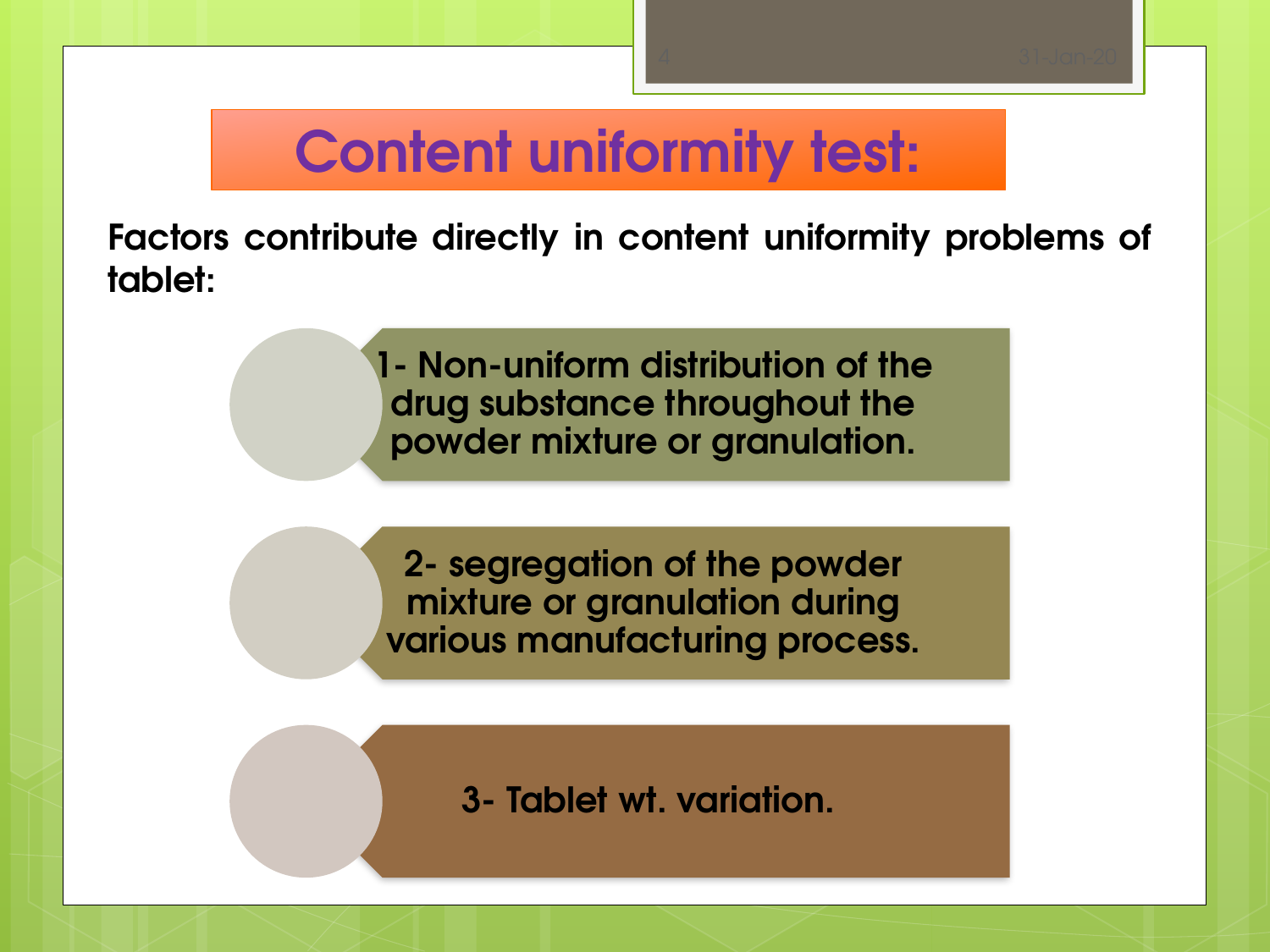

4
31-Jan-20
Content uniformity test:
Factors contribute directly in content uniformity problems of tablet:
1- Non-uniform distribution of the drug substance throughout the powder mixture or granulation.
2- segregation of the powder mixture or granulation during various manufacturing process.
3- Tablet wt. variation.